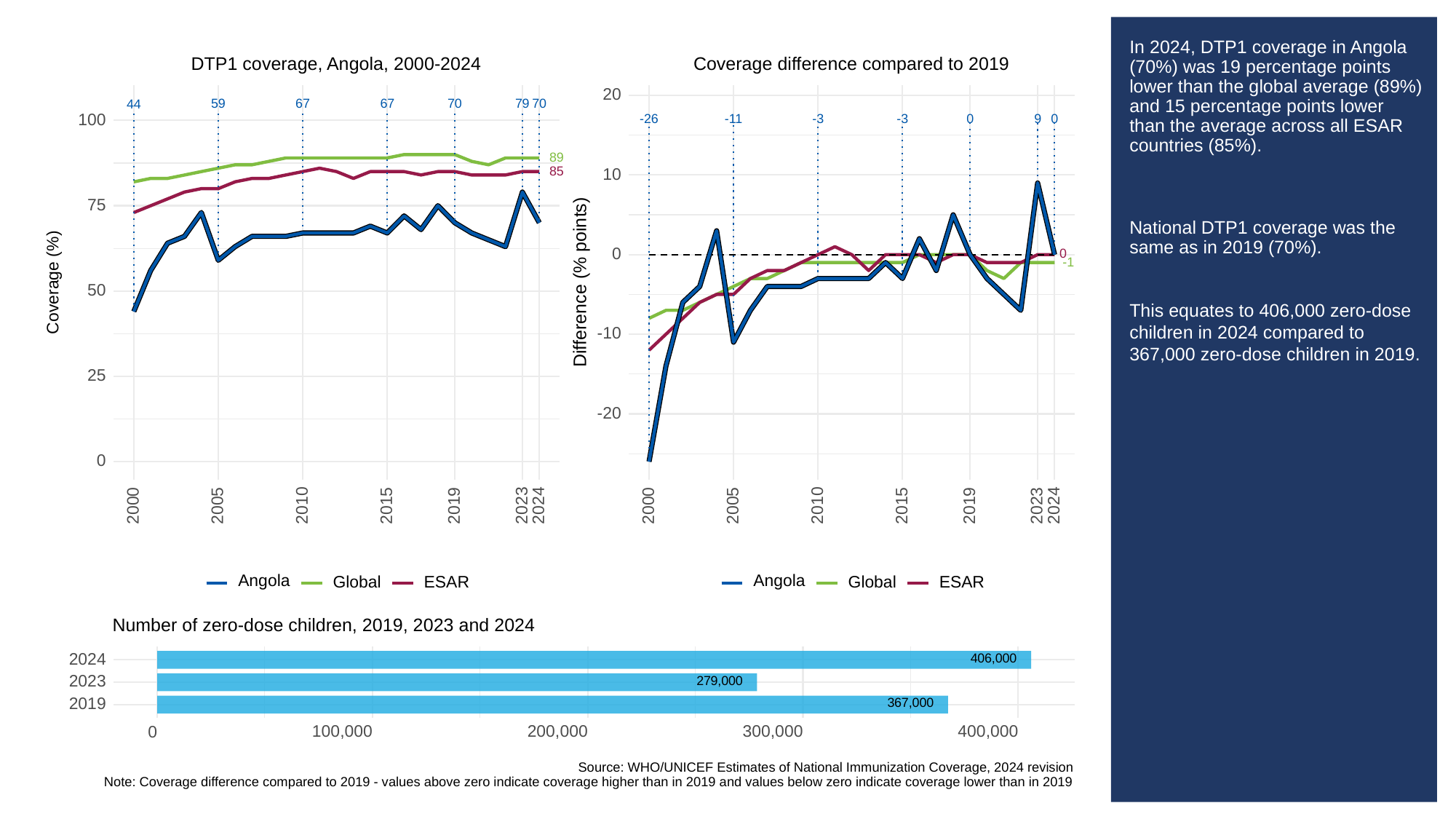

# In 2024, DTP1 coverage in Angola (70%) was 19 percentage points lower than the global average (89%) and 15 percentage points lower than the average across all ESAR countries (85%).

National DTP1 coverage was the same as in 2019 (70%).

This equates to 406,000 zero-dose children in 2024 compared to 367,000 zero-dose children in 2019.

Coverage difference compared to 2019
DTP1 coverage, Angola, 2000-2024

20

59
67
67
70
79
70
44

100
-3
-3
-26
0
9
0
-11

89

85

10

75

0
0

-1
Difference (% points)
Coverage (%)
50

-10

25

-20

0

2023
2023
2000
2005
2010
2015
2019
2024
2000
2005
2010
2015
2019
2024
Angola
Angola
Global
ESAR
Global
ESAR

Number of zero-dose children, 2019, 2023 and 2024

406,000
2024

279,000
2023

367,000
2019

100,000
200,000
300,000
400,000
0
Source: WHO/UNICEF Estimates of National Immunization Coverage, 2024 revision
Note: Coverage difference compared to 2019 - values above zero indicate coverage higher than in 2019 and values below zero indicate coverage lower than in 2019